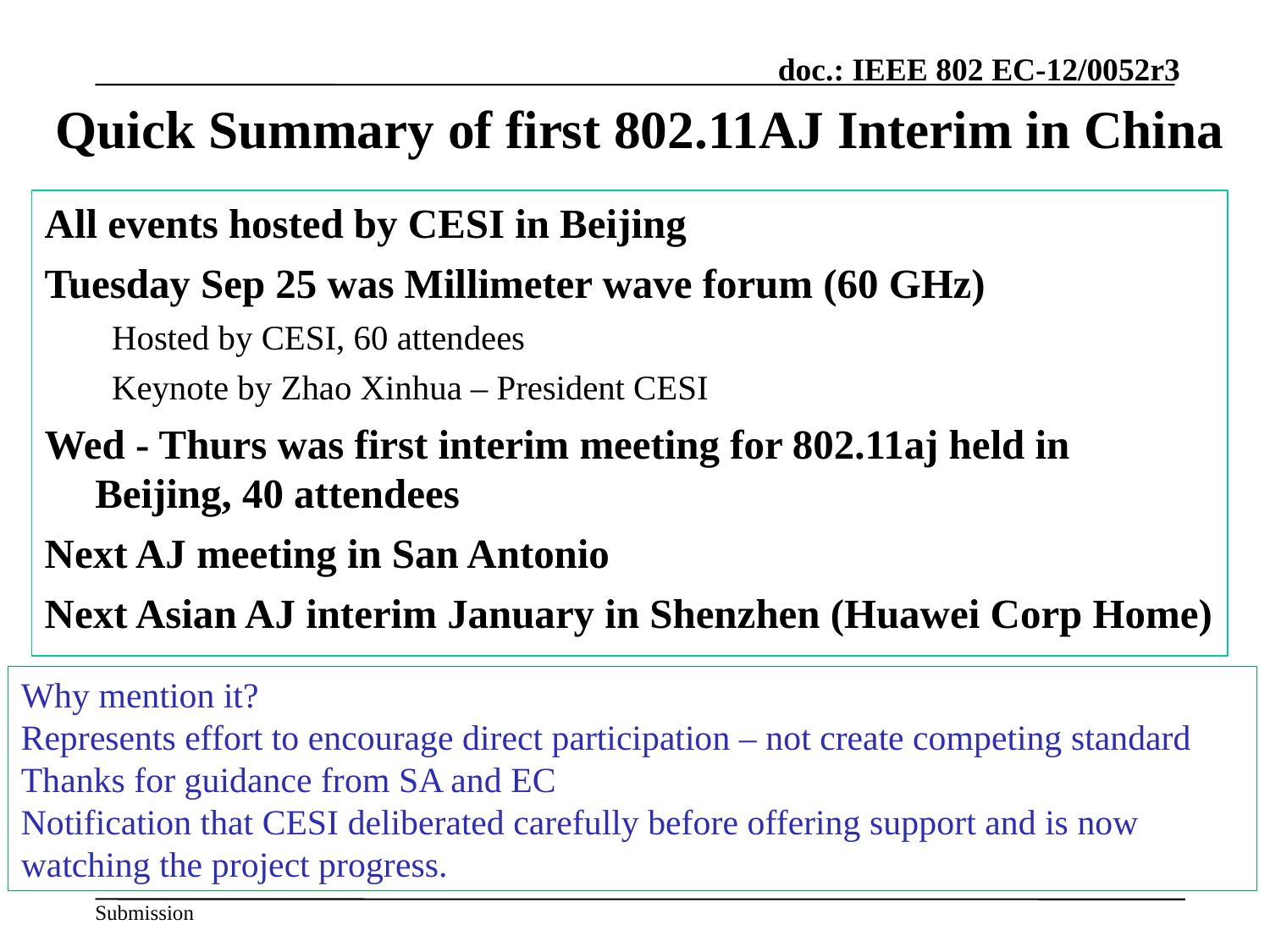

# Quick Summary of first 802.11AJ Interim in China
All events hosted by CESI in Beijing
Tuesday Sep 25 was Millimeter wave forum (60 GHz)
Hosted by CESI, 60 attendees
Keynote by Zhao Xinhua – President CESI
Wed - Thurs was first interim meeting for 802.11aj held in Beijing, 40 attendees
Next AJ meeting in San Antonio
Next Asian AJ interim January in Shenzhen (Huawei Corp Home)
Why mention it?
Represents effort to encourage direct participation – not create competing standard
Thanks for guidance from SA and EC
Notification that CESI deliberated carefully before offering support and is now watching the project progress.